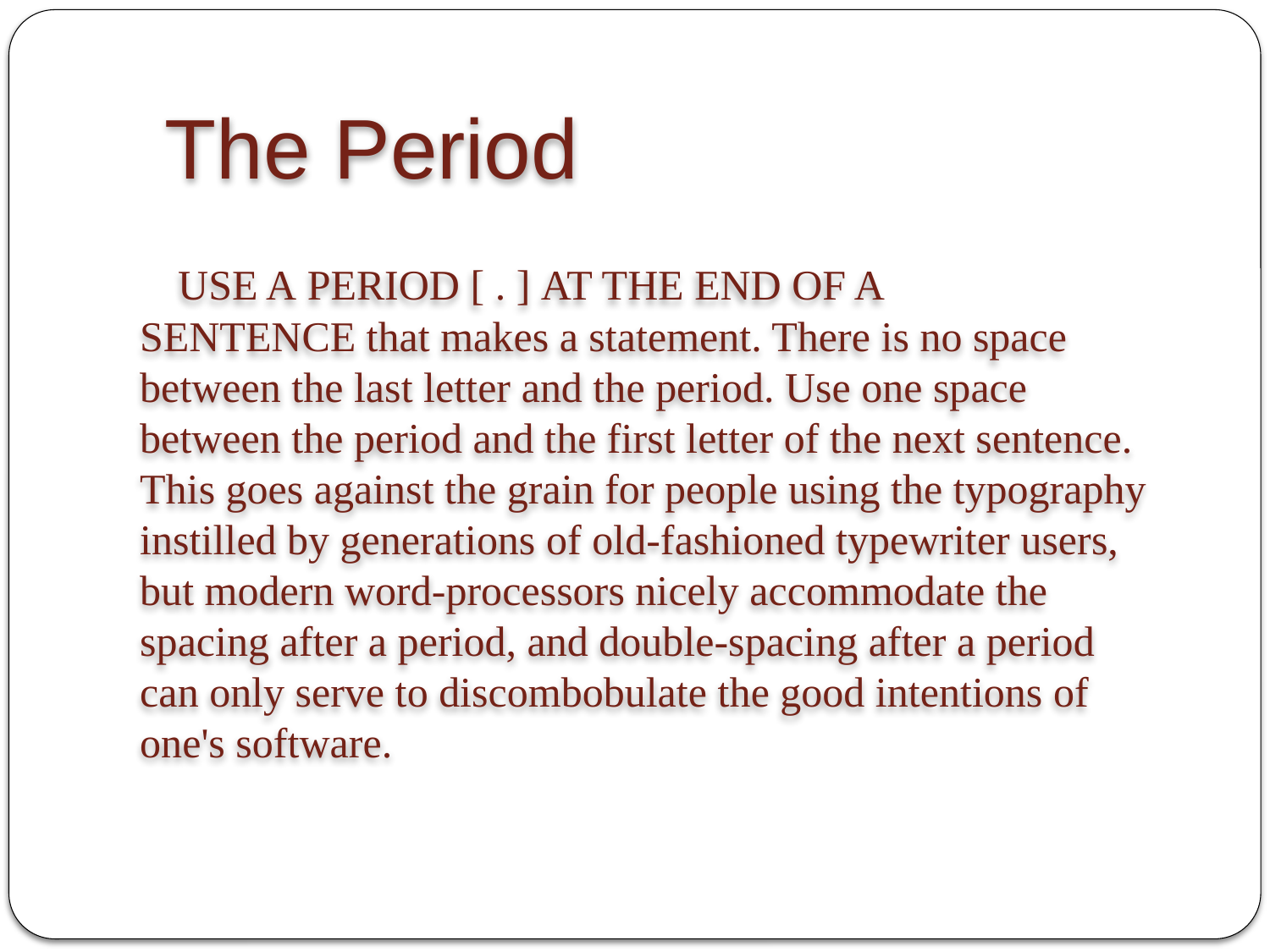

# The Period
      Use a period [ . ] at the end of a sentence that makes a statement. There is no space between the last letter and the period. Use one space between the period and the first letter of the next sentence. This goes against the grain for people using the typography instilled by generations of old-fashioned typewriter users, but modern word-processors nicely accommodate the spacing after a period, and double-spacing after a period can only serve to discombobulate the good intentions of one's software.